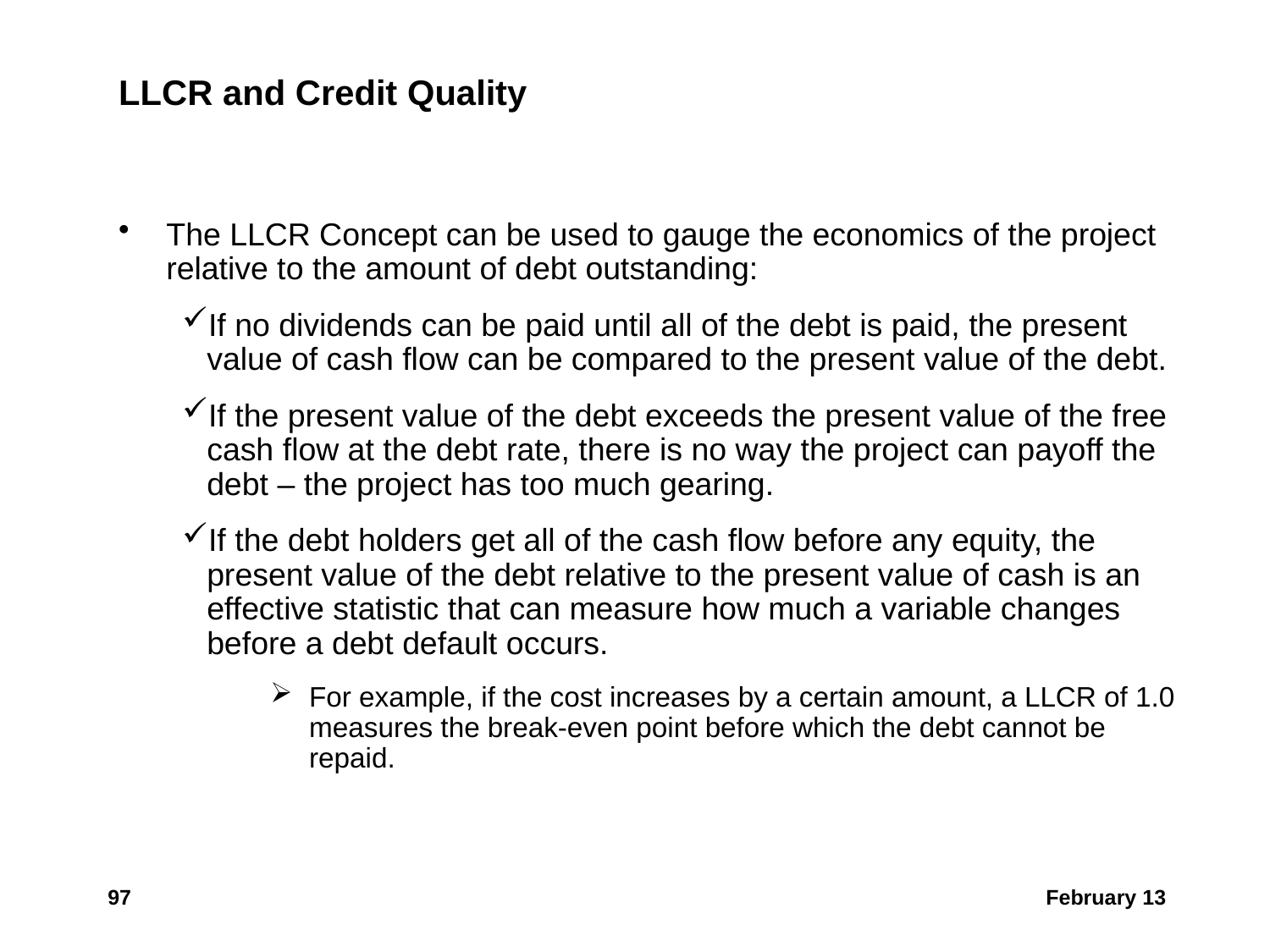

# LLCR and Credit Quality
The LLCR Concept can be used to gauge the economics of the project relative to the amount of debt outstanding:
If no dividends can be paid until all of the debt is paid, the present value of cash flow can be compared to the present value of the debt.
If the present value of the debt exceeds the present value of the free cash flow at the debt rate, there is no way the project can payoff the debt – the project has too much gearing.
If the debt holders get all of the cash flow before any equity, the present value of the debt relative to the present value of cash is an effective statistic that can measure how much a variable changes before a debt default occurs.
For example, if the cost increases by a certain amount, a LLCR of 1.0 measures the break-even point before which the debt cannot be repaid.